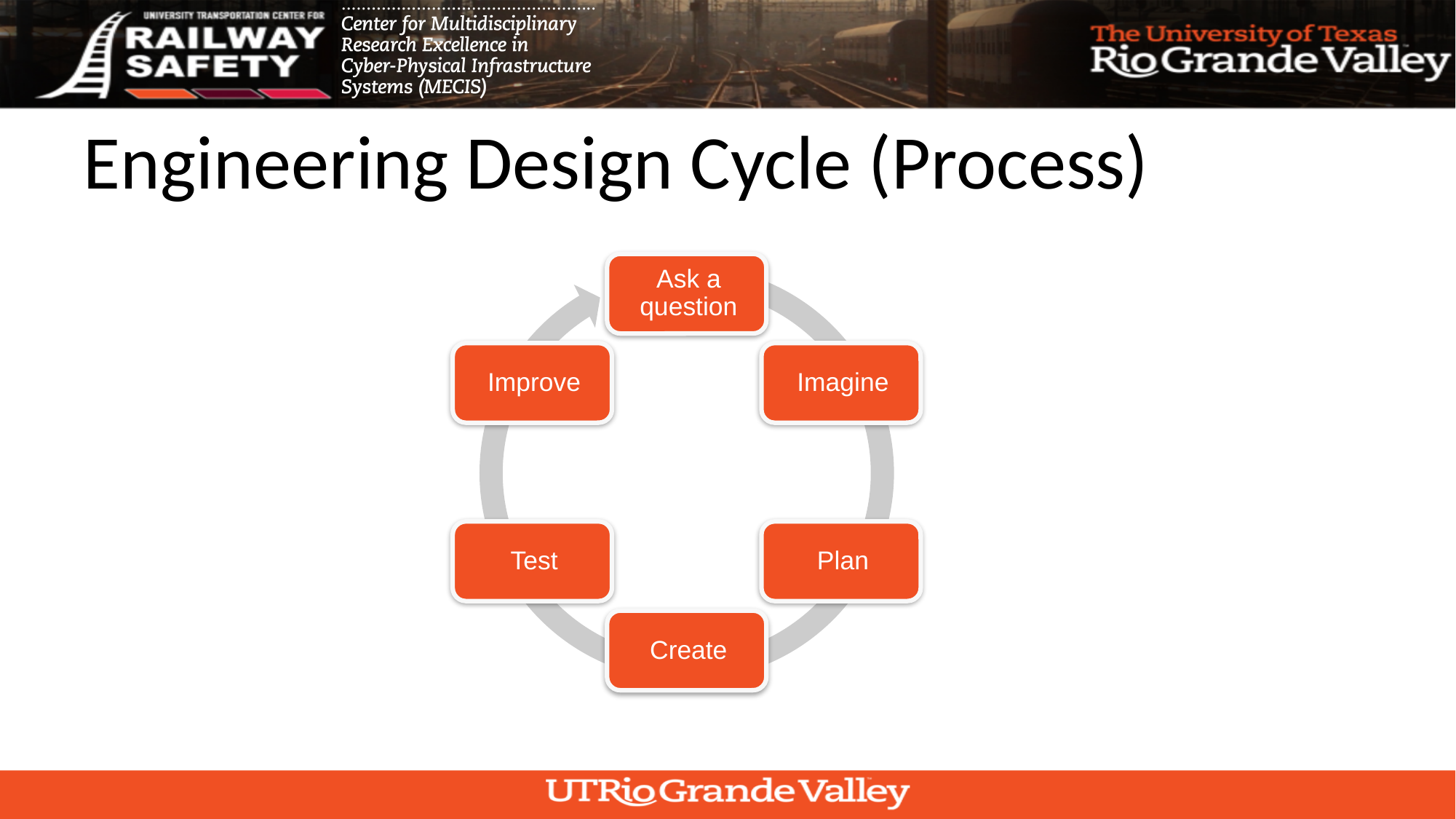

# Engineering Design Cycle (Process)
Ask a question
Imagine
Plan
Create
Test
Improve